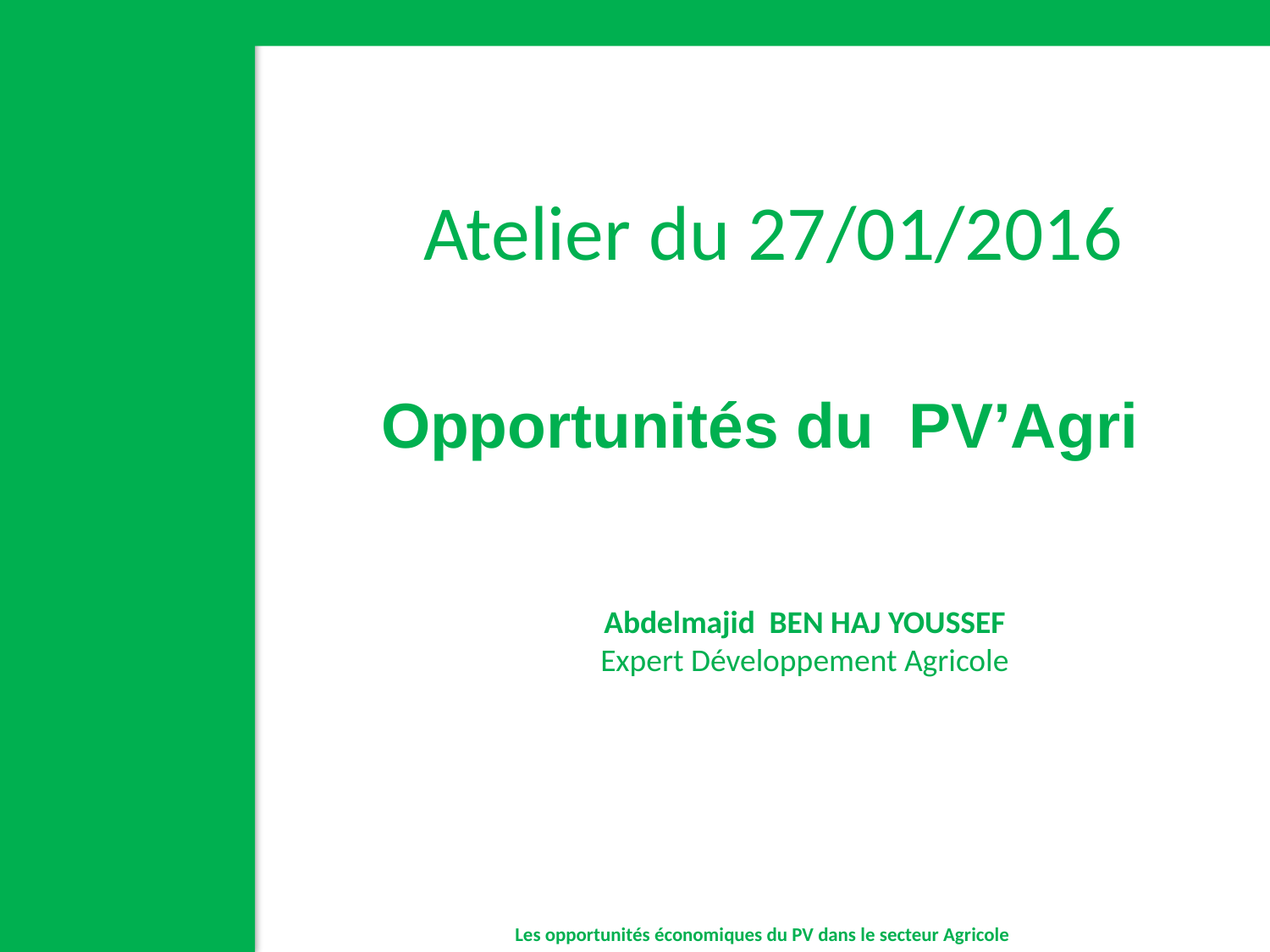

Atelier du 27/01/2016
 Opportunités du  PV’Agri
Abdelmajid  BEN HAJ YOUSSEF
Expert Développement Agricole